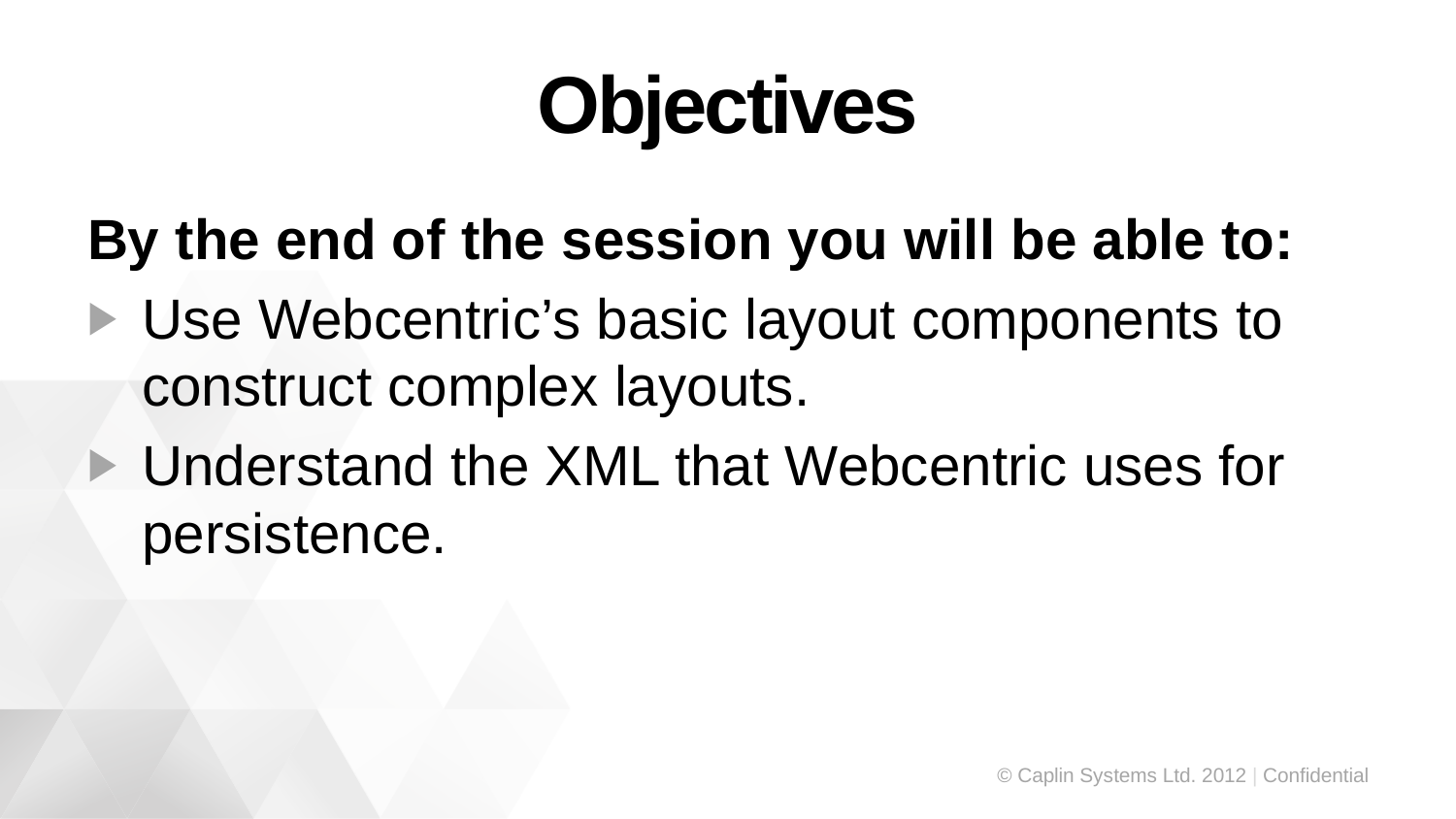

# Objectives
By the end of the session you will be able to:
Use Webcentric’s basic layout components to construct complex layouts.
Understand the XML that Webcentric uses for persistence.